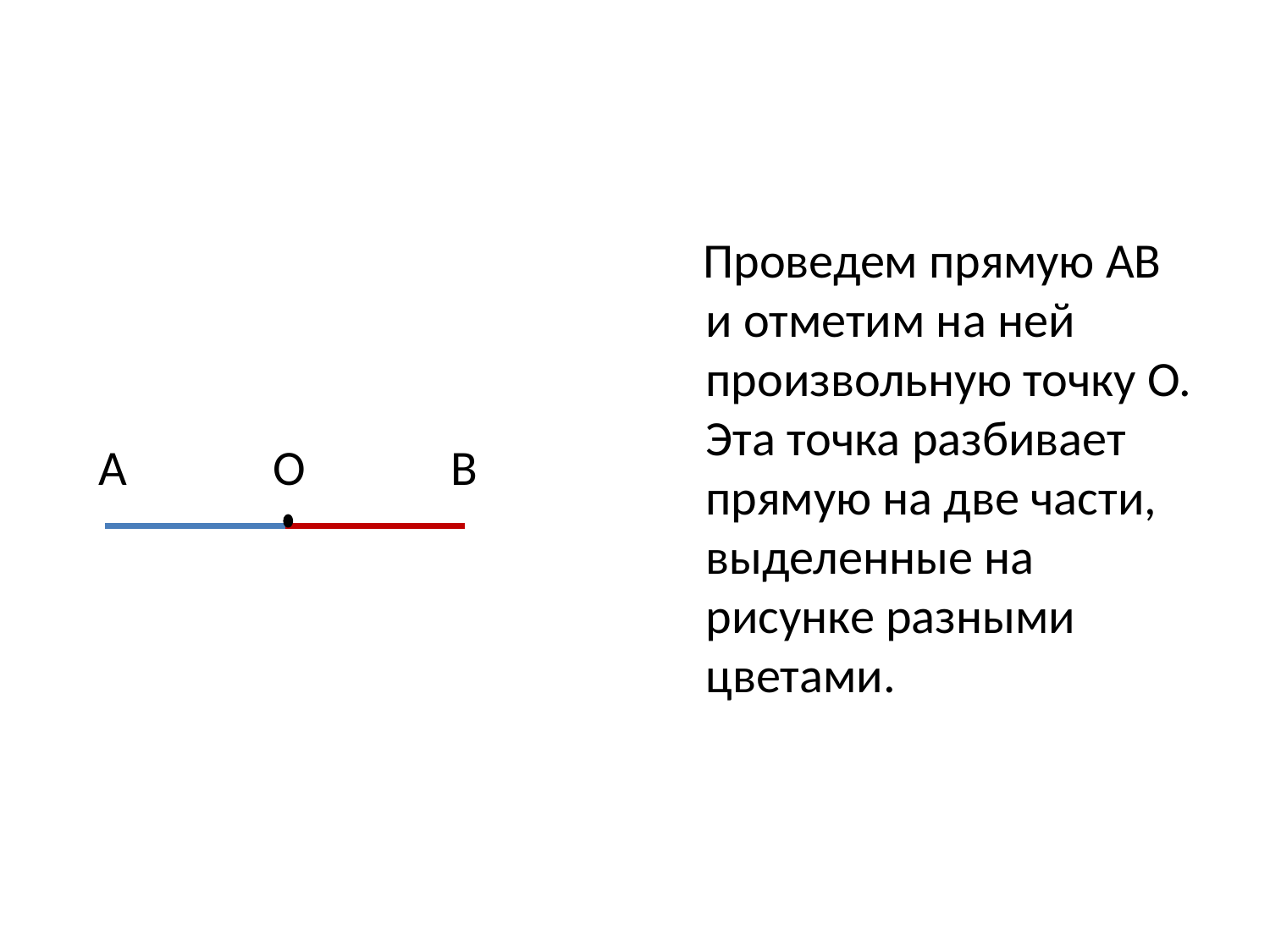

#

  А             О             В
    Проведем прямую АВ и отметим на ней произвольную точку О. Эта точка разбивает  прямую на две части, выделенные на рисунке разными цветами.